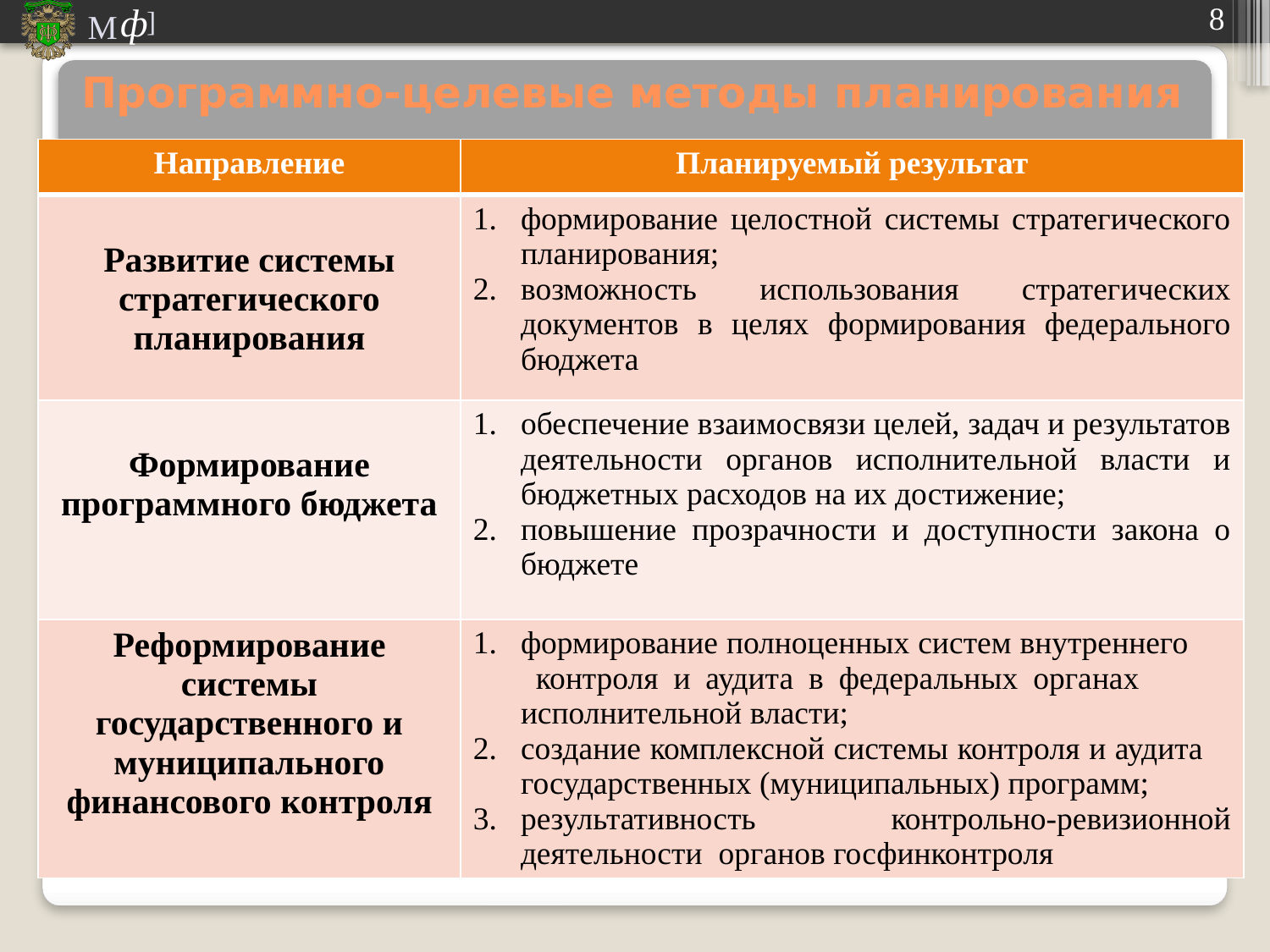

# Программно-целевые методы планирования
| Направление | Планируемый результат |
| --- | --- |
| Развитие системы стратегического планирования | формирование целостной системы стратегического планирования; возможность использования стратегических документов в целях формирования федерального бюджета |
| Формирование программного бюджета | обеспечение взаимосвязи целей, задач и результатов деятельности органов исполнительной власти и бюджетных расходов на их достижение; повышение прозрачности и доступности закона о бюджете |
| Реформирование системы государственного и муниципального финансового контроля | формирование полноценных систем внутреннего контроля и аудита в федеральных органах исполнительной власти; создание комплексной системы контроля и аудита государственных (муниципальных) программ; результативность контрольно-ревизионной деятельности органов госфинконтроля |